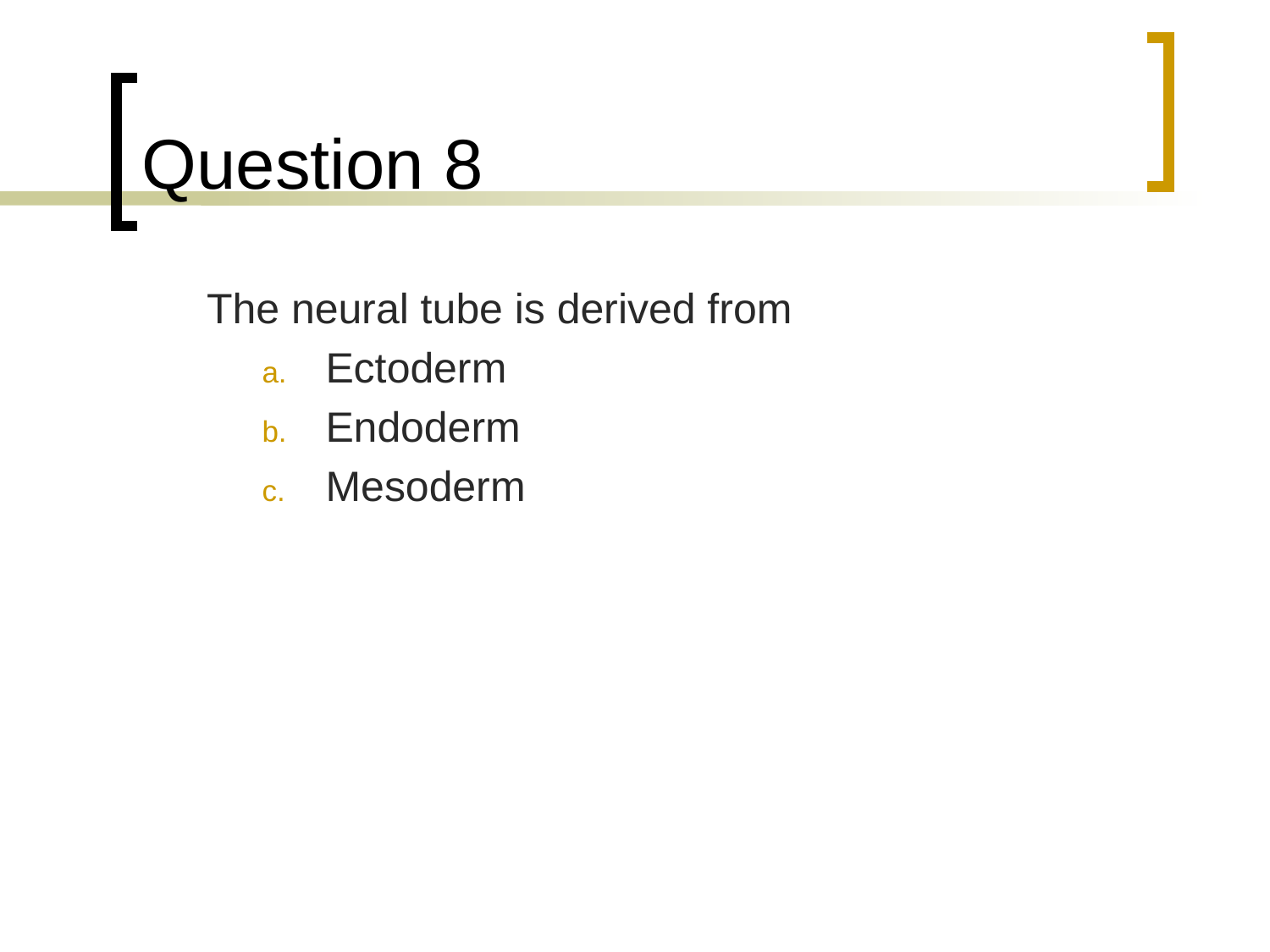

# Question 8
	The neural tube is derived from
Ectoderm
Endoderm
Mesoderm